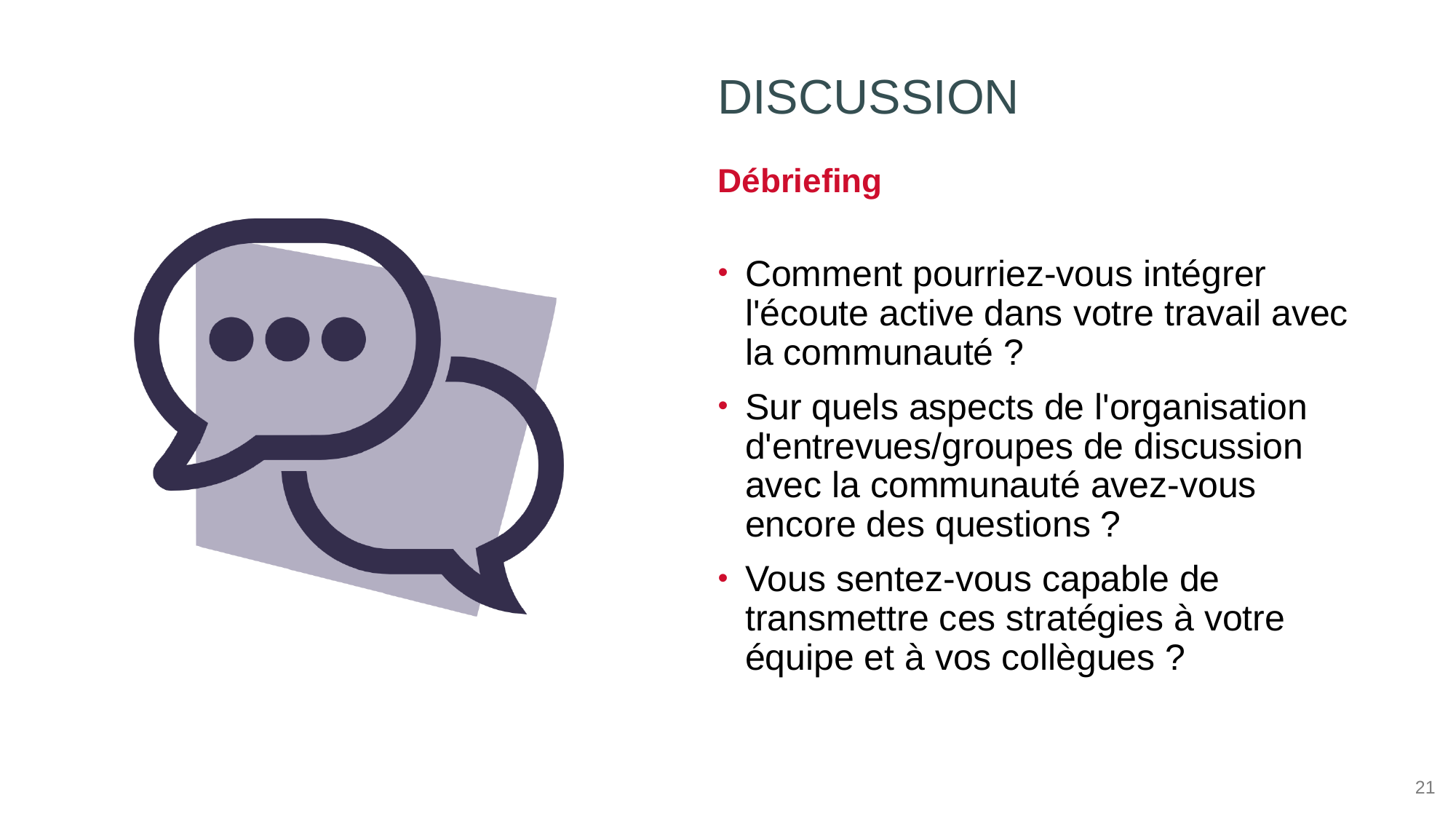

Débriefing
Comment pourriez-vous intégrer l'écoute active dans votre travail avec la communauté ?
Sur quels aspects de l'organisation d'entrevues/groupes de discussion avec la communauté avez-vous encore des questions ?
Vous sentez-vous capable de transmettre ces stratégies à votre équipe et à vos collègues ?

21